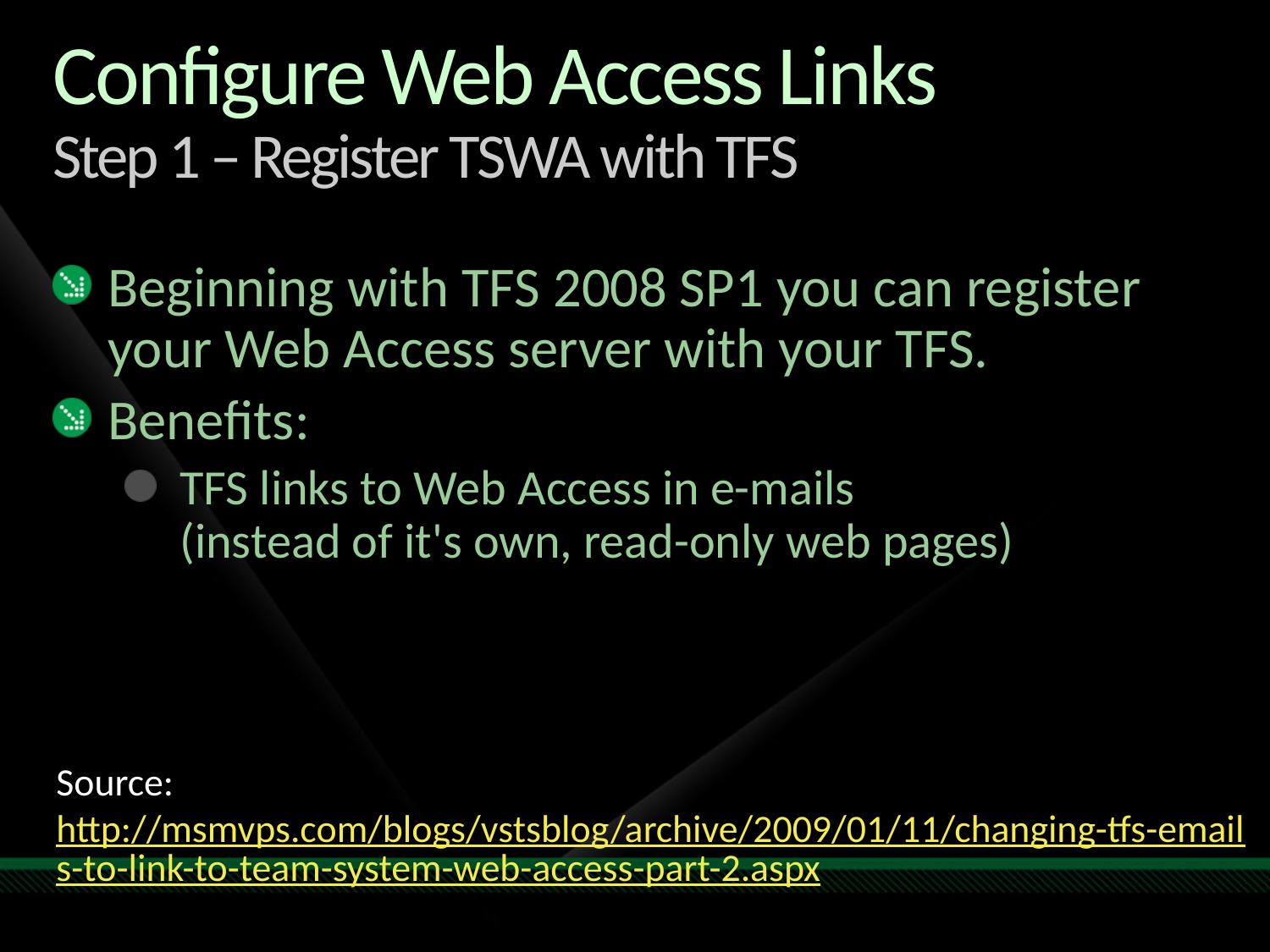

# Configure Web Access Links Step 1 – Register TSWA with TFS

Beginning with TFS 2008 SP1 you can register your Web Access server with your TFS.
Benefits:
TFS links to Web Access in e-mails
(instead of it's own, read-only web pages)
Source: http://msmvps.com/blogs/vstsblog/archive/2009/01/11/changing-tfs-emails-to-link-to-team-system-web-access-part-2.aspx